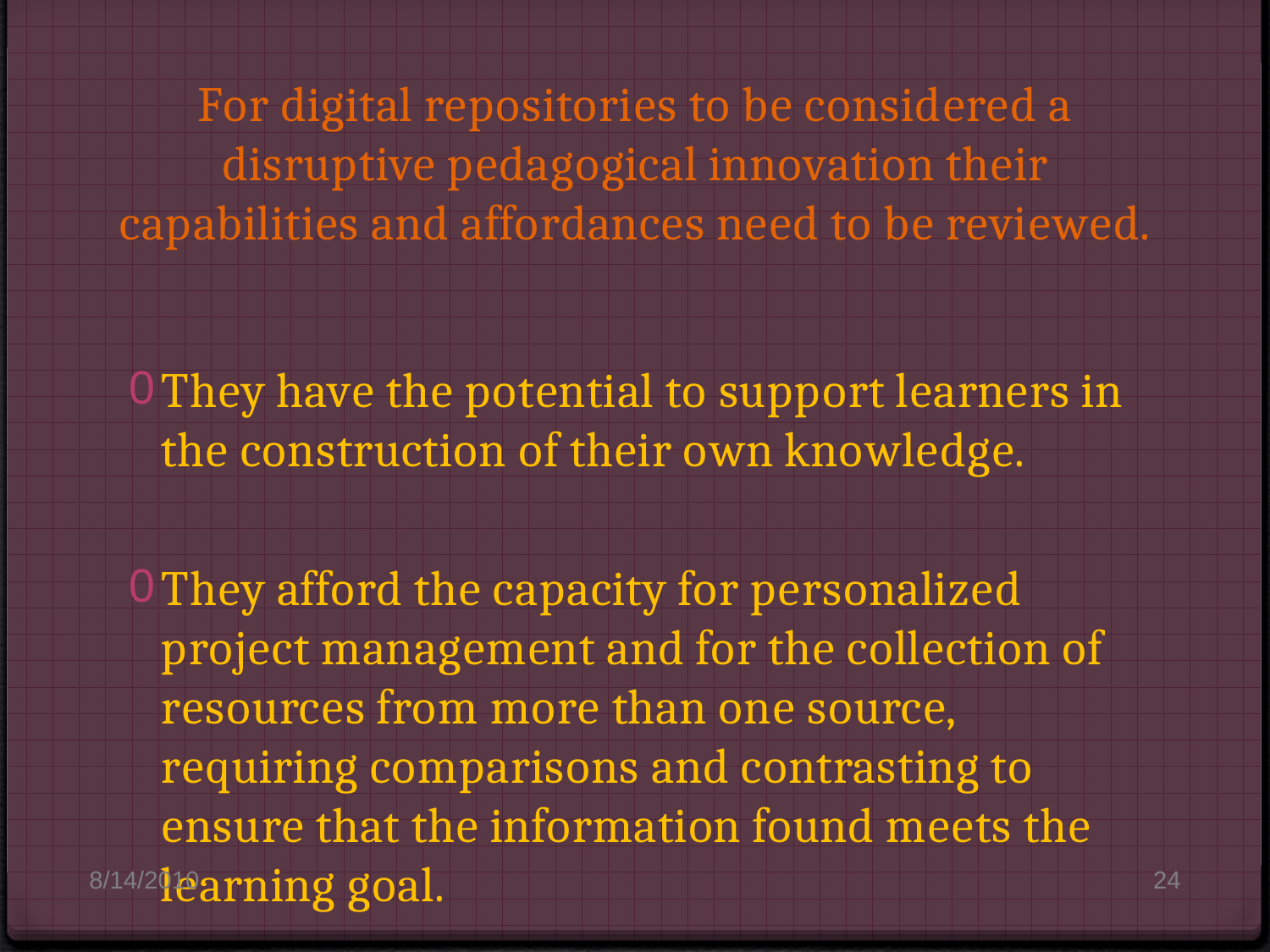

# For digital repositories to be considered a disruptive pedagogical innovation their capabilities and affordances need to be reviewed.

They have the potential to support learners in the construction of their own knowledge.

They afford the capacity for personalized project management and for the collection of resources from more than one source, requiring comparisons and contrasting to ensure that the information found meets the learning goal.
8/14/2010
24